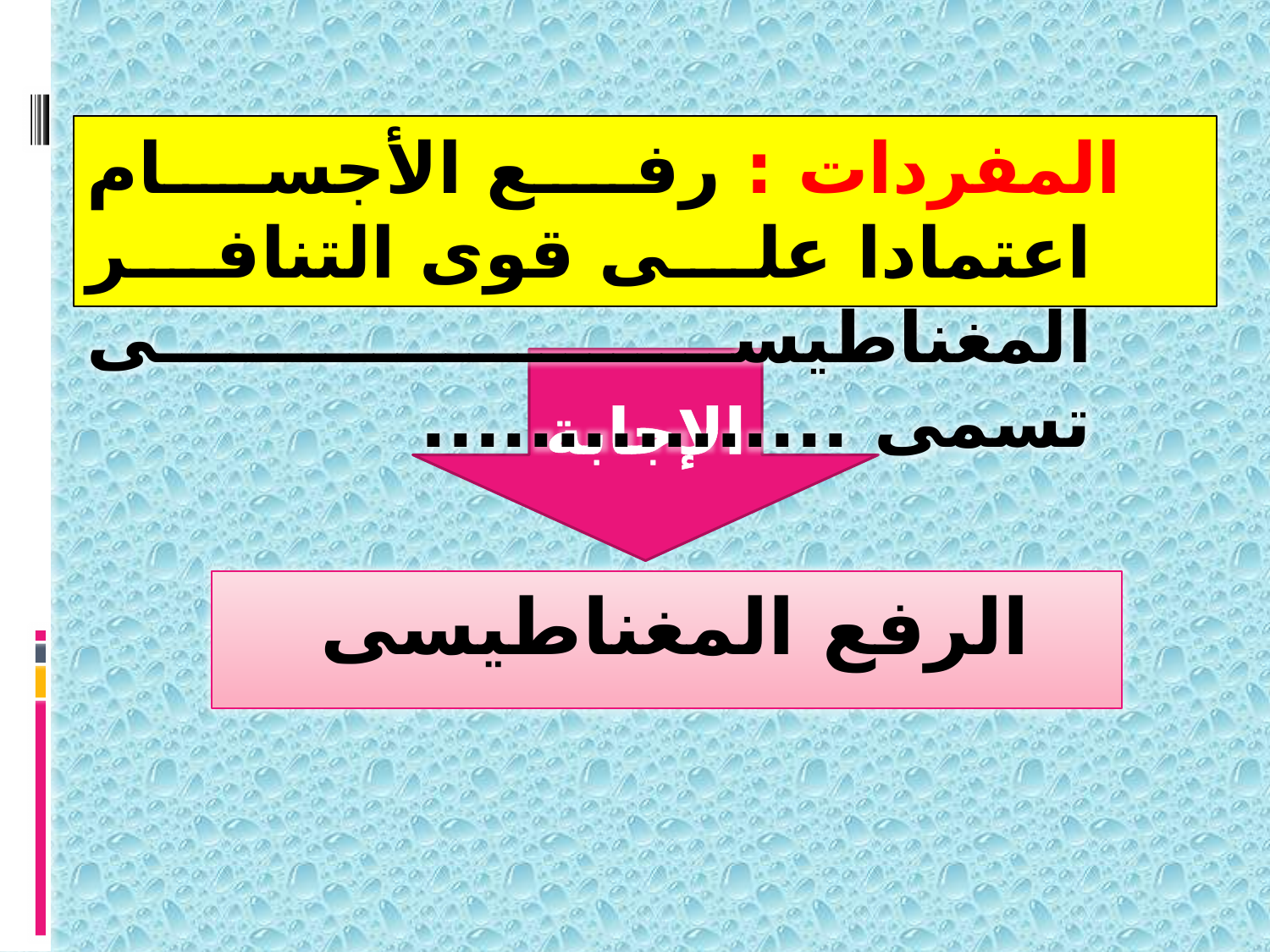

المفردات : رفع الأجسام اعتمادا على قوى التنافر المغناطيسى تسمى ................
الإجابة
الرفع المغناطيسى